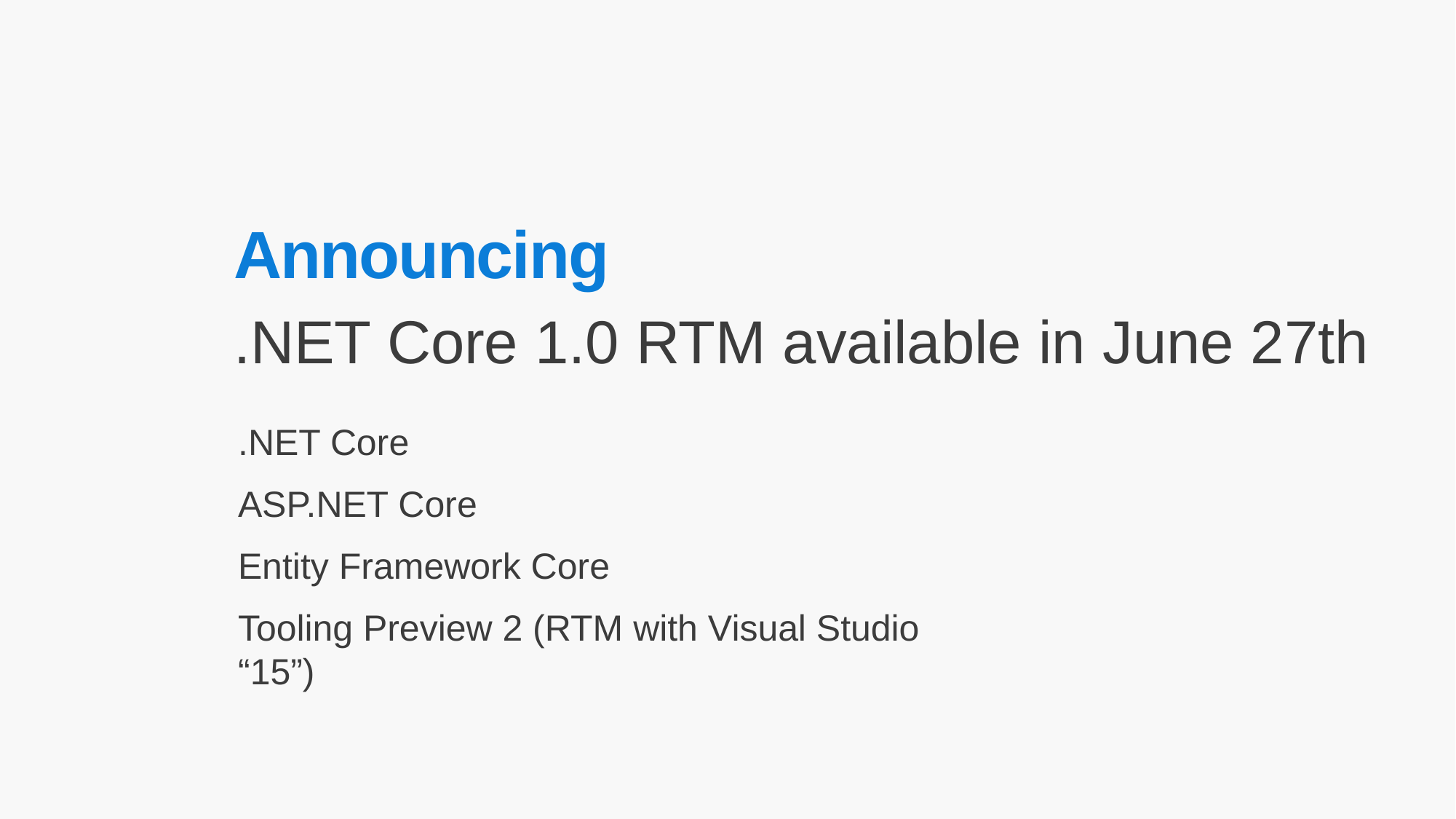

Announcing
.NET Core 1.0 RTM available in June 27th
.NET Core
ASP.NET Core
Entity Framework Core
Tooling Preview 2 (RTM with Visual Studio “15”)